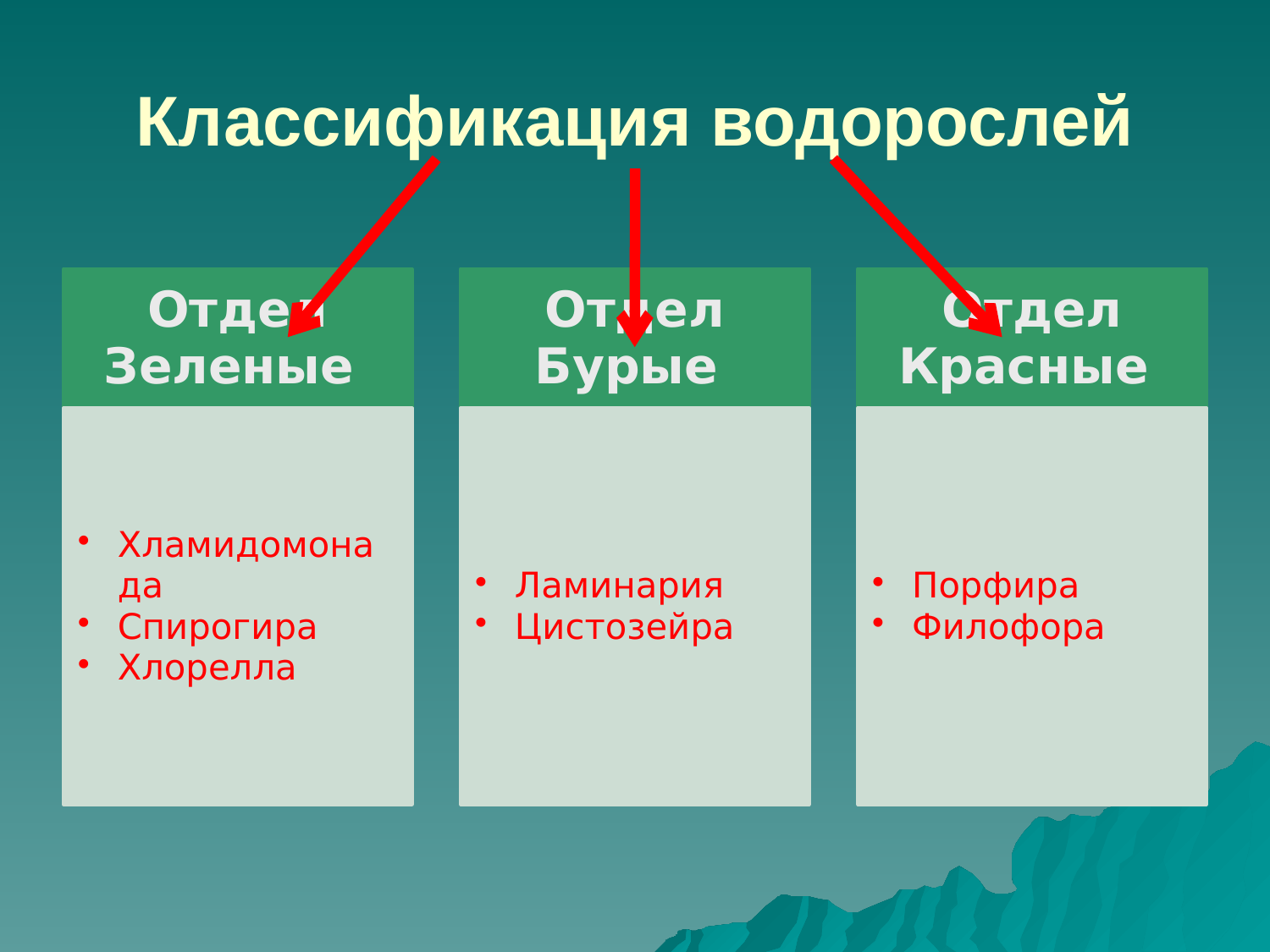

# Классификация водорослей
Отдел Зеленые
Хламидомонада
Хлорелла
Отдел Бурые
Ламинария
Цистозейра
Отдел Красные
Порфира
Филофора
Спирогира